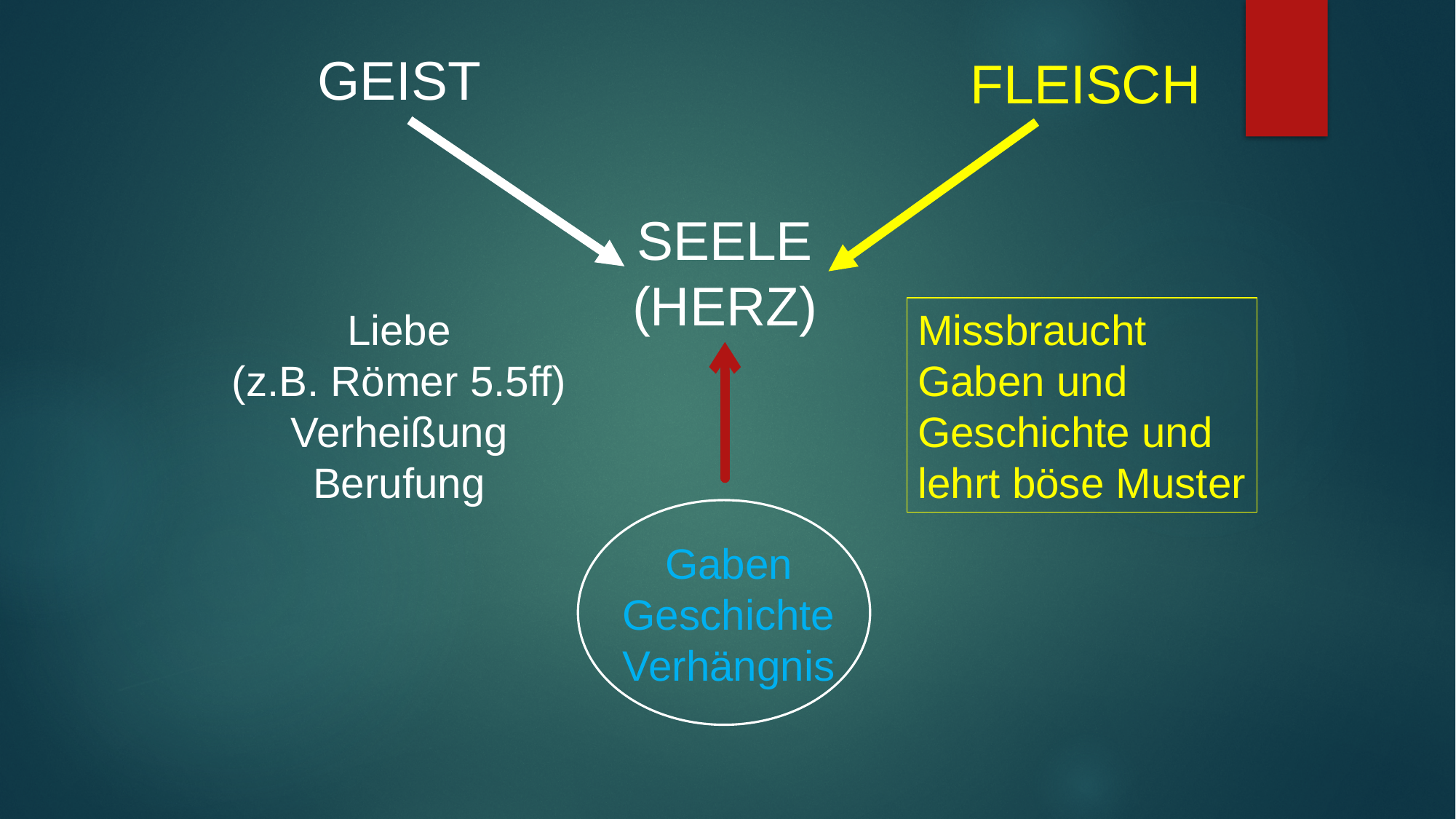

GEIST
FLEISCH

SEELE
(HERZ)
Liebe
(z.B. Römer 5.5ff)
Verheißung
Berufung
Missbraucht
Gaben und
Geschichte und
lehrt böse Muster

Gaben
Geschichte
Verhängnis